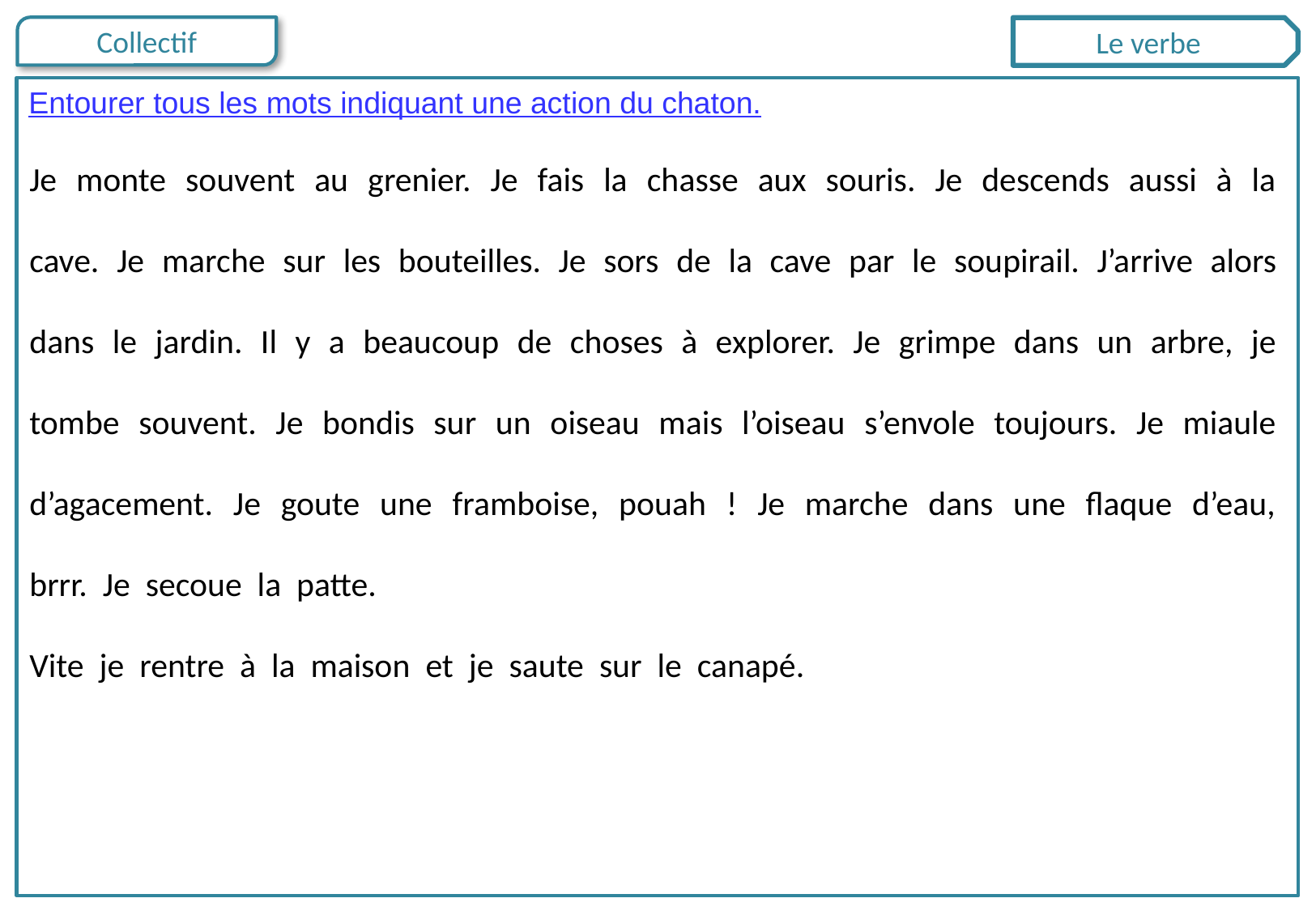

Le verbe
Entourer tous les mots indiquant une action du chaton.
Je  monte  souvent  au  grenier.  Je  fais  la  chasse  aux  souris.  Je  descends  aussi  à  la  cave.  Je  marche  sur  les  bouteilles.  Je  sors  de  la  cave  par  le  soupirail.  J’arrive  alors  dans  le  jardin.  Il  y  a  beaucoup  de  choses  à  explorer.  Je  grimpe  dans  un  arbre,  je  tombe  souvent.  Je  bondis  sur  un  oiseau  mais  l’oiseau  s’envole  toujours.  Je  miaule  d’agacement.  Je  goute  une  framboise,  pouah  !  Je  marche  dans  une  flaque  d’eau,  brrr.  Je  secoue  la  patte.
Vite  je  rentre  à  la  maison  et  je  saute  sur  le  canapé.